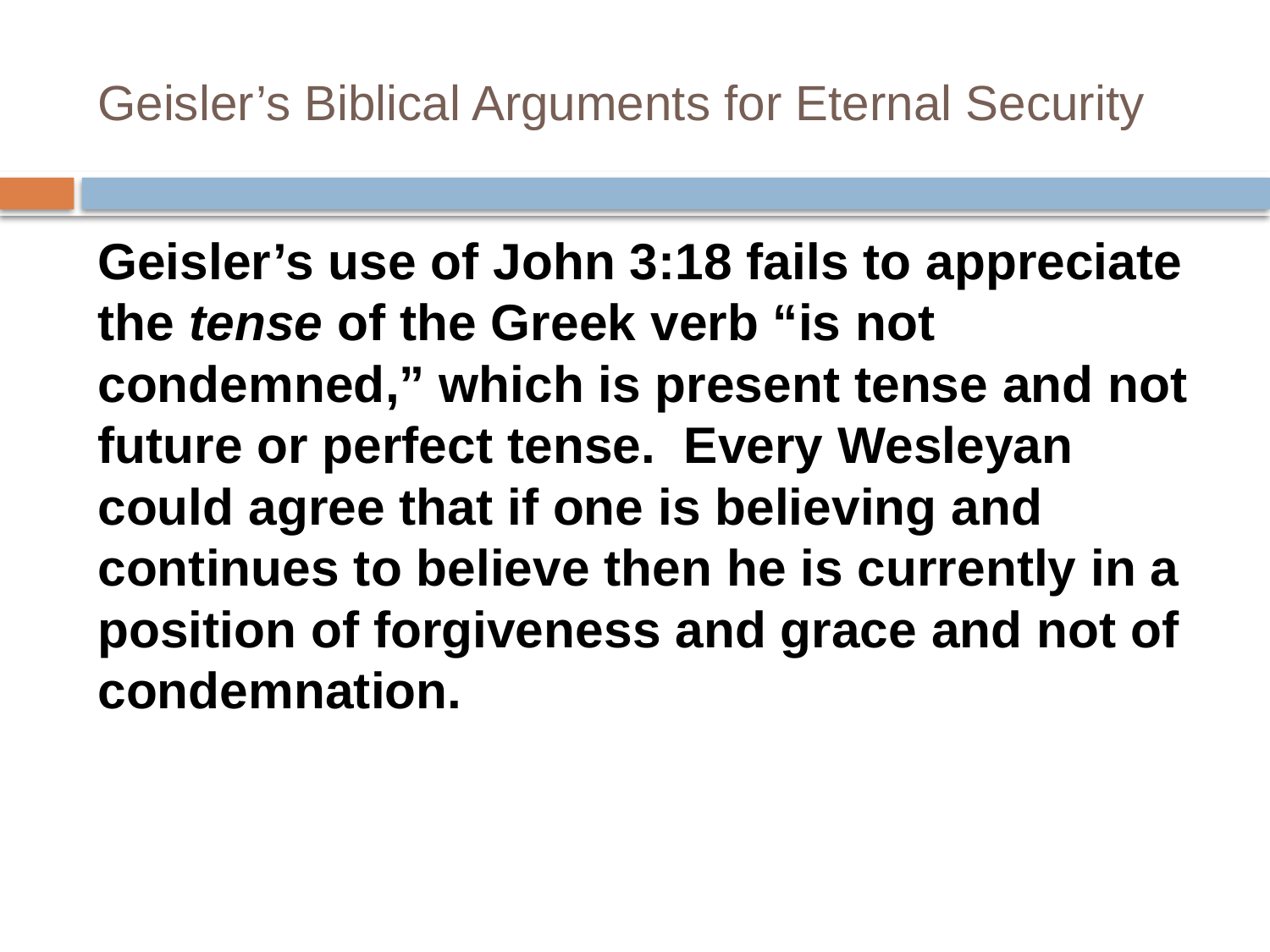

# Geisler’s Biblical Arguments for Eternal Security
Geisler’s use of John 3:18 fails to appreciate the tense of the Greek verb “is not condemned,” which is present tense and not future or perfect tense.  Every Wesleyan could agree that if one is believing and continues to believe then he is currently in a position of forgiveness and grace and not of condemnation.